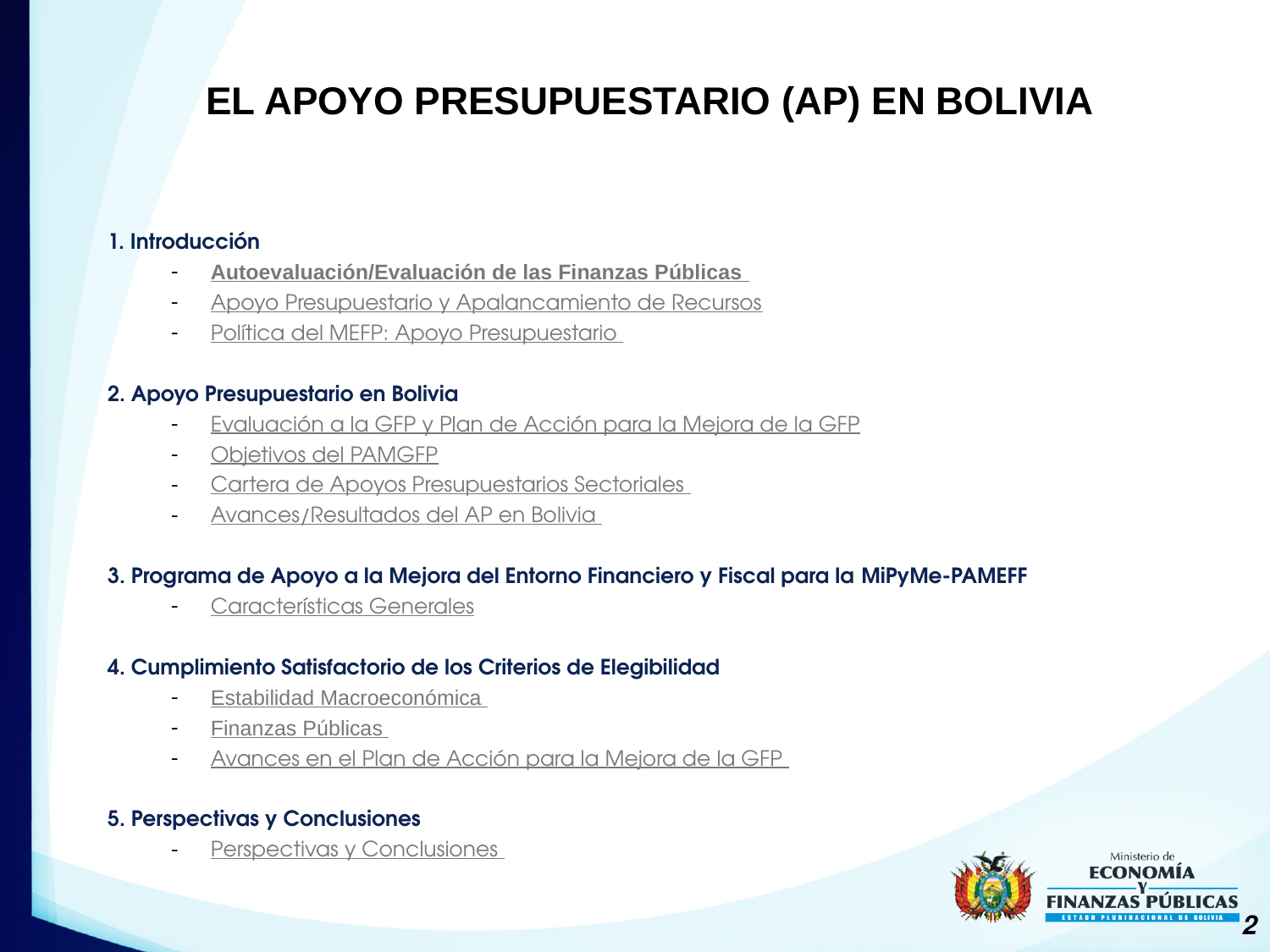

EL APOYO PRESUPUESTARIO (AP) EN BOLIVIA
1. Introducción
Autoevaluación/Evaluación de las Finanzas Públicas
Apoyo Presupuestario y Apalancamiento de Recursos
Política del MEFP: Apoyo Presupuestario

2. Apoyo Presupuestario en Bolivia
Evaluación a la GFP y Plan de Acción para la Mejora de la GFP
Objetivos del PAMGFP
Cartera de Apoyos Presupuestarios Sectoriales
Avances/Resultados del AP en Bolivia

3. Programa de Apoyo a la Mejora del Entorno Financiero y Fiscal para la MiPyMe-PAMEFF
Características Generales

4. Cumplimiento Satisfactorio de los Criterios de Elegibilidad
Estabilidad Macroeconómica
Finanzas Públicas
Avances en el Plan de Acción para la Mejora de la GFP

5. Perspectivas y Conclusiones
Perspectivas y Conclusiones
2